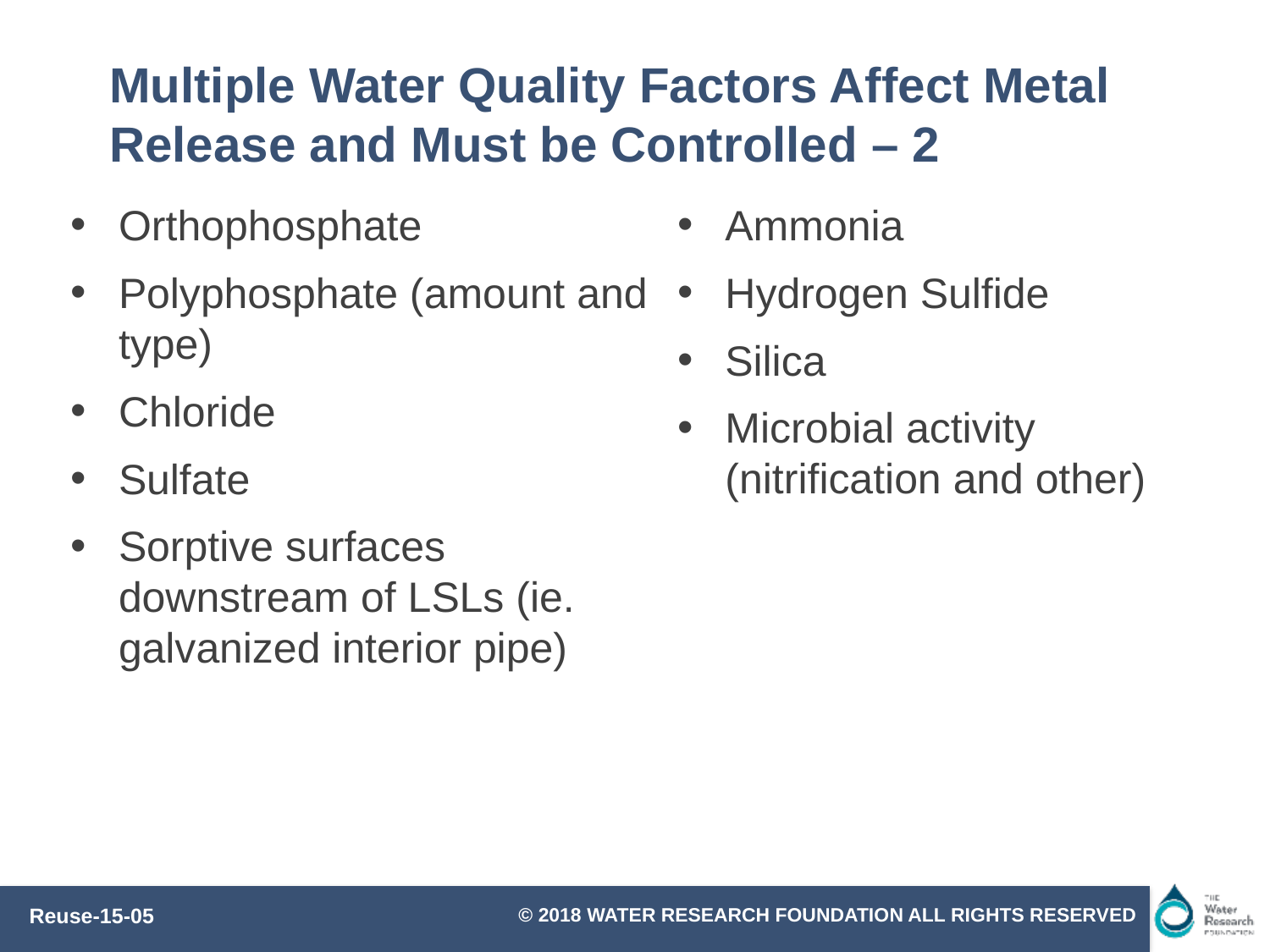

# Multiple Water Quality Factors Affect Metal Release and Must be Controlled – 2
Orthophosphate
Polyphosphate (amount and type)
Chloride
Sulfate
Sorptive surfaces downstream of LSLs (ie. galvanized interior pipe)

Ammonia
Hydrogen Sulfide
Silica
Microbial activity (nitrification and other)